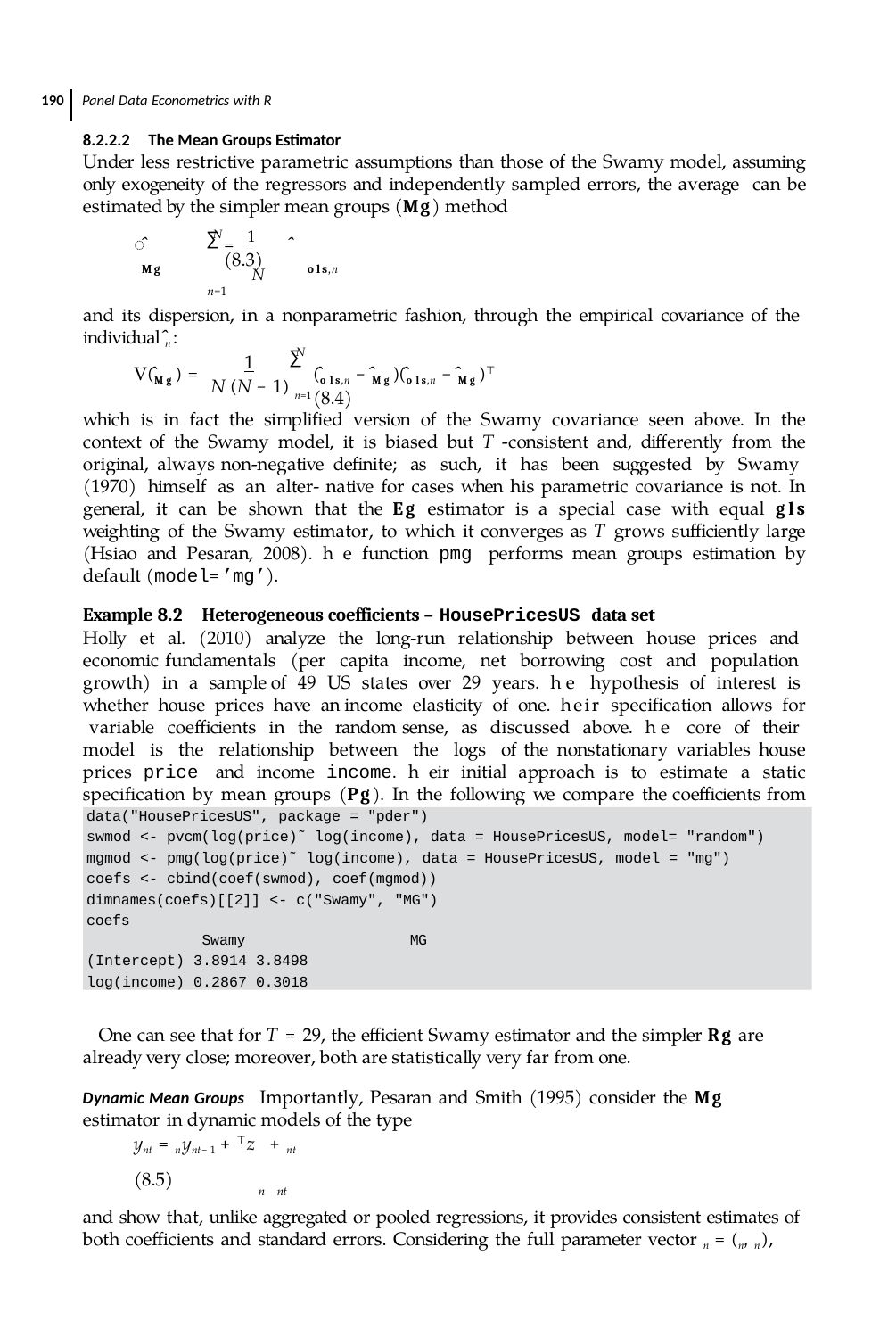

190  Panel Data Econometrics with R

8.2.2.2  The Mean Groups Estimator
Under less restrictive parametric assumptions than those of the Swamy model, assuming only exogeneity of the regressors and independently sampled errors, the average  can be estimated by the simpler mean groups (mg) method

N
∑
̂	=  1	̂	(8.3)
mg	N	ols,n
n=1
and its dispersion, in a nonparametric fashion, through the empirical covariance of the individual ̂n:
N
∑
	1
V(̂mg) =
(̂ols,n  − ̂mg)(̂ols,n  − ̂mg)⊤	(8.4)
N (N − 1) n=1
which is in fact the simpliﬁed version of the Swamy covariance seen above. In the context of the Swamy model, it is biased but T -consistent and, differently from the original, always non-negative deﬁnite;  as  such,  it  has  been  suggested  by  Swamy  (1970)  himself  as  an  alter- native for cases when his parametric covariance is not. In general, it can be shown that the mg estimator is a special case with equal gls weighting of the Swamy estimator, to which it converges as T grows suﬃciently large (Hsiao and Pesaran, 2008). he function pmg performs mean groups estimation by default (model=’mg’).

Example 8.2  Heterogeneous coefficients – HousePricesUS data set
Holly  et  al.  (2010)  analyze  the  long-run  relationship  between  house  prices  and  economic fundamentals  (per  capita  income,  net  borrowing  cost  and  population  growth)  in  a  sample of  49  US  states  over  29  years.  he  hypothesis  of  interest  is  whether  house  prices  have  an income  elasticity  of  one.  heir  speciﬁcation  allows  for  variable  coeﬃcients  in  the  random sense,  as  discussed  above.  he  core  of  their  model  is  the  relationship  between  the  logs  of the nonstationary variables house prices price and income income. heir initial approach is to estimate a static speciﬁcation by mean groups (mg). In the following we compare the coeﬃcients from the asymptotically equivalent Swamy and mg estimators:
data("HousePricesUS", package = "pder")
swmod <- pvcm(log(price) ̃ log(income), data = HousePricesUS, model= "random") mgmod <- pmg(log(price) ̃ log(income), data = HousePricesUS, model = "mg") coefs <- cbind(coef(swmod), coef(mgmod))
dimnames(coefs)[[2]] <- c("Swamy", "MG") coefs
Swamy	MG
(Intercept) 3.8914 3.8498
log(income) 0.2867 0.3018
One can see that for T = 29, the eﬃcient Swamy estimator and the simpler mg are already very close; moreover, both are statistically very far from one.

Dynamic Mean Groups    Importantly, Pesaran and Smith (1995) consider the mg  estimator in dynamic models of the type
ynt = nynt−1 + ⊤z + nt	(8.5)
n  nt
and show that, unlike aggregated or pooled regressions, it provides consistent estimates of both coeﬃcients and standard errors. Considering the full parameter vector n = (n, n),